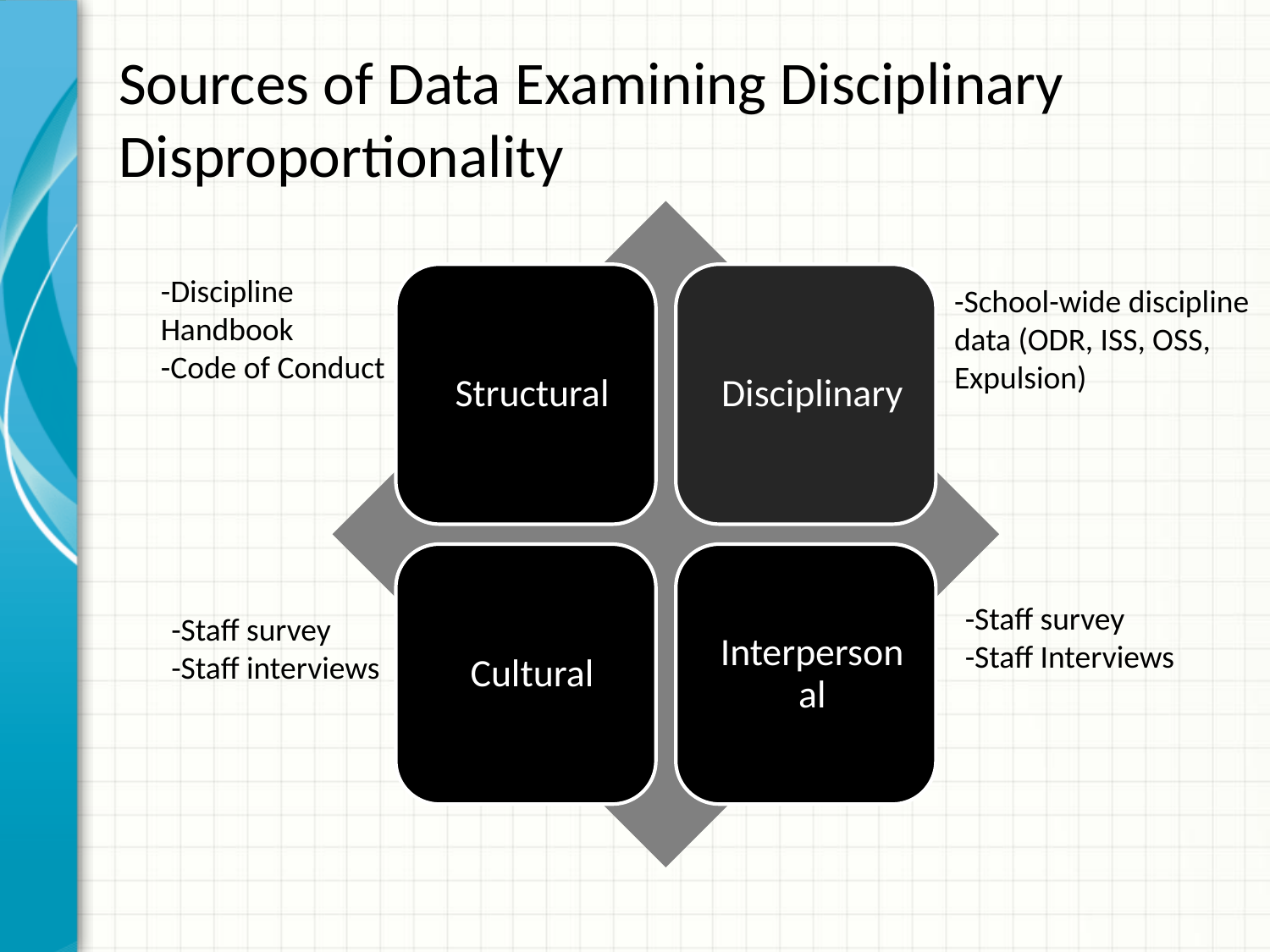

# Sources of Data Examining Disciplinary Disproportionality
Structural
Disciplinary
Cultural
Interpersonal
-Discipline Handbook
-Code of Conduct
-School-wide discipline data (ODR, ISS, OSS, Expulsion)
-Staff survey
-Staff Interviews
-Staff survey
-Staff interviews